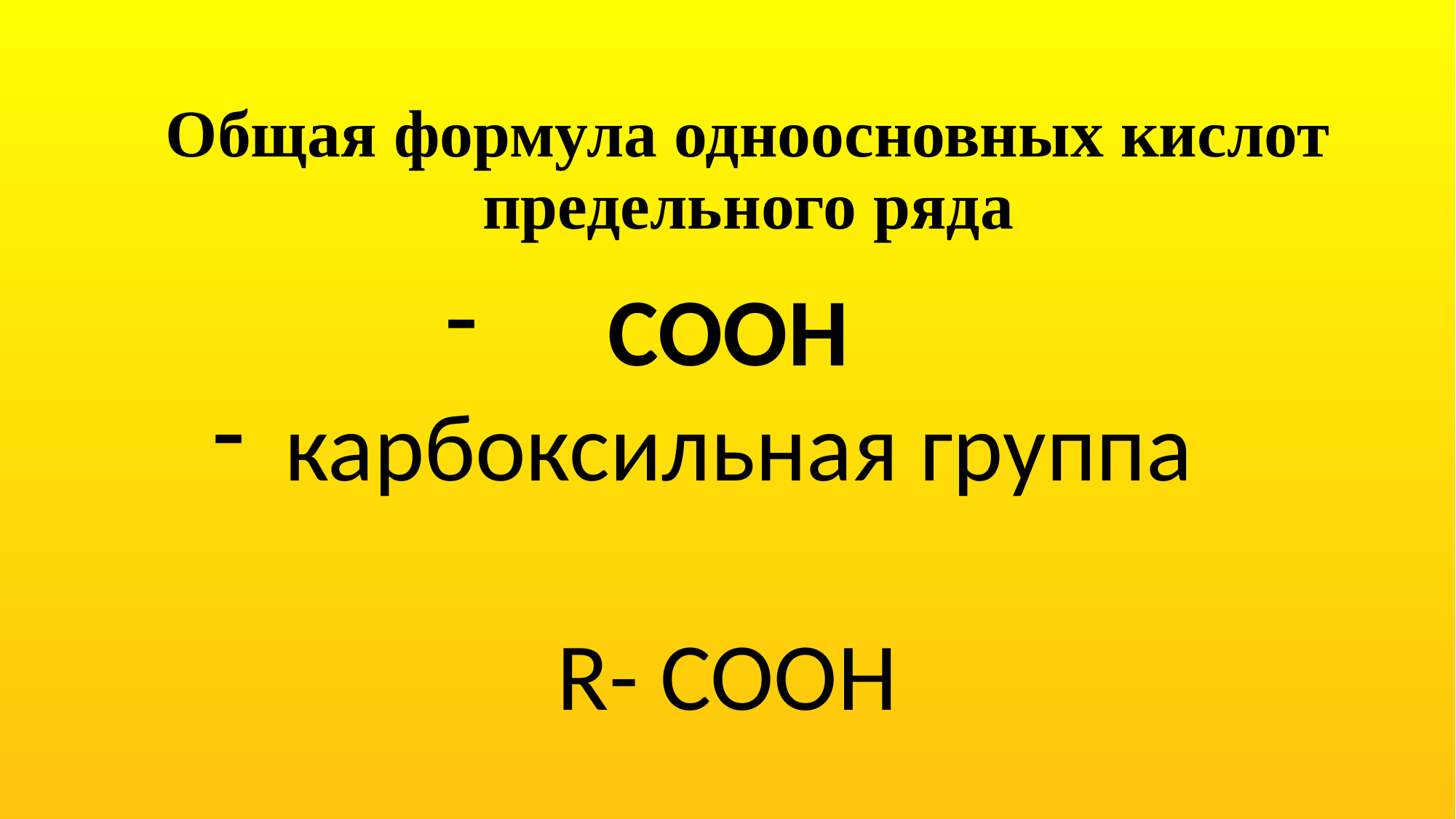

# Общая формула одноосновных кислот предельного ряда
COOH
карбоксильная группа

R- COOH